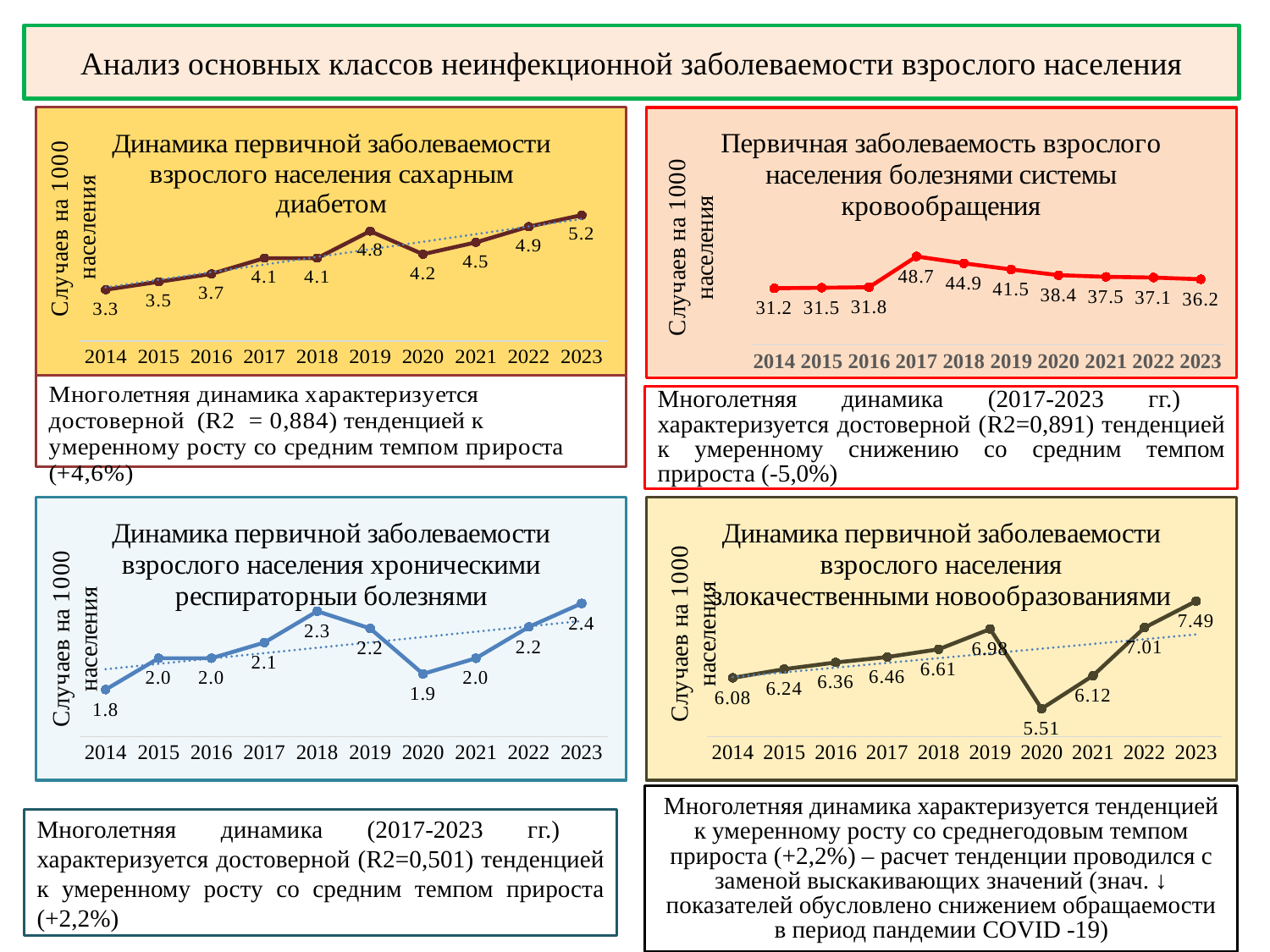

Анализ основных классов неинфекционной заболеваемости взрослого населения

### Chart: Динамика первичной заболеваемости взрослого населения сахарным диабетом

| Category |  |
|---|---|
| 2014 | 3.3 |
| 2015 | 3.5 |
| 2016 | 3.7 |
| 2017 | 4.1 |
| 2018 | 4.1 |
| 2019 | 4.785214387293399 |
| 2020 | 4.2 |
| 2021 | 4.5 |
| 2022 | 4.9 |
| 2023 | 5.1899999999999995 |

### Chart: Первичная заболеваемость взрослого населения болезнями системы кровообращения

| Category |  |
|---|---|
| 2014 | 31.2 |
| 2015 | 31.5 |
| 2016 | 31.8 |
| 2017 | 48.7 |
| 2018 | 44.9 |
| 2019 | 41.524249571806386 |
| 2020 | 38.4 |
| 2021 | 37.5 |
| 2022 | 37.1 |
| 2023 | 36.15 |
Многолетняя динамика (2017-2023 гг.)  характеризуется достоверной (R2=0,891) тенденцией к умеренному снижению со средним темпом прироста (-5,0%)

### Chart: Динамика первичной заболеваемости взрослого населения хроническими респираторныи болезнями

| Category |  |
|---|---|
| 2014 | 1.8 |
| 2015 | 2.0 |
| 2016 | 2.0 |
| 2017 | 2.1 |
| 2018 | 2.3 |
| 2019 | 2.19 |
| 2020 | 1.9000000000000001 |
| 2021 | 2.0 |
| 2022 | 2.2 |
| 2023 | 2.3499999999999988 |

### Chart: Динамика первичной заболеваемости взрослого населения злокачественными новообразованиями

| Category |  |
|---|---|
| 2014 | 6.081168547714595 |
| 2015 | 6.241460027611542 |
| 2016 | 6.364552767223432 |
| 2017 | 6.4643167659095155 |
| 2018 | 6.608784992330661 |
| 2019 | 6.979718618673489 |
| 2020 | 5.51173866271684 |
| 2021 | 6.123968691429406 |
| 2022 | 7.0074000000000005 |
| 2023 | 7.494 |
Многолетняя динамика характеризуется тенденцией к умеренному росту со среднегодовым темпом прироста (+2,2%) – расчет тенденции проводился с заменой выскакивающих значений (знач. ↓ показателей обусловлено снижением обращаемости в период пандемии COVID -19)
Многолетняя динамика (2017-2023 гг.)  характеризуется достоверной (R2=0,501) тенденцией к умеренному росту со средним темпом прироста (+2,2%)